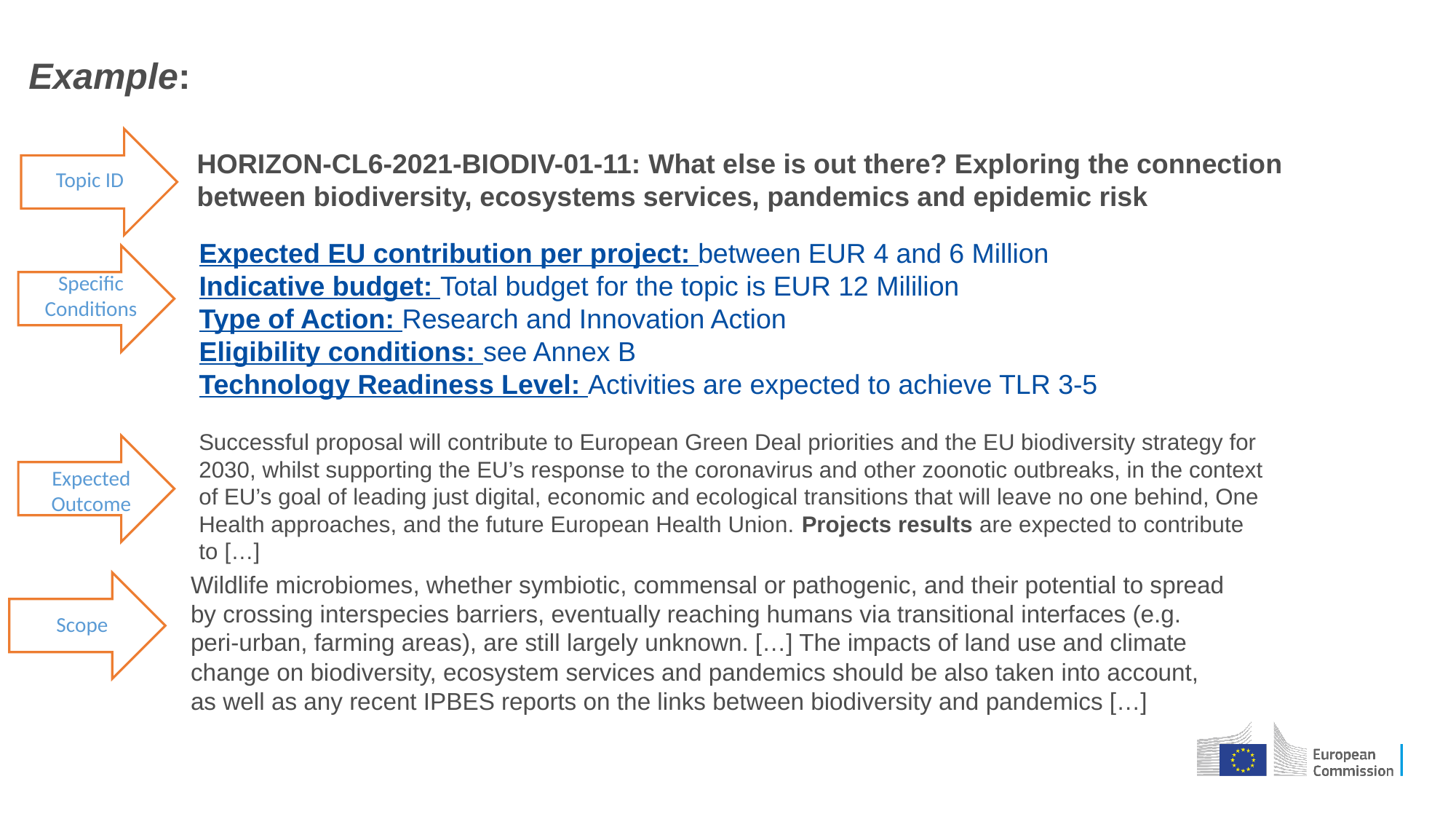

# Example:

Topic ID
HORIZON-CL6-2021-BIODIV-01-11: What else is out there? Exploring the connection between biodiversity, ecosystems services, pandemics and epidemic risk
Expected EU contribution per project: between EUR 4 and 6 Million
Indicative budget: Total budget for the topic is EUR 12 Mililion
Type of Action: Research and Innovation Action
Eligibility conditions: see Annex B
Technology Readiness Level: Activities are expected to achieve TLR 3-5

Specific Conditions
Successful proposal will contribute to European Green Deal priorities and the EU biodiversity strategy for 2030, whilst supporting the EU’s response to the coronavirus and other zoonotic outbreaks, in the context of EU’s goal of leading just digital, economic and ecological transitions that will leave no one behind, One Health approaches, and the future European Health Union. Projects results are expected to contribute to […]

Expected Outcome
Wildlife microbiomes, whether symbiotic, commensal or pathogenic, and their potential to spread by crossing interspecies barriers, eventually reaching humans via transitional interfaces (e.g. peri-urban, farming areas), are still largely unknown. […] The impacts of land use and climate change on biodiversity, ecosystem services and pandemics should be also taken into account, as well as any recent IPBES reports on the links between biodiversity and pandemics […]

Scope